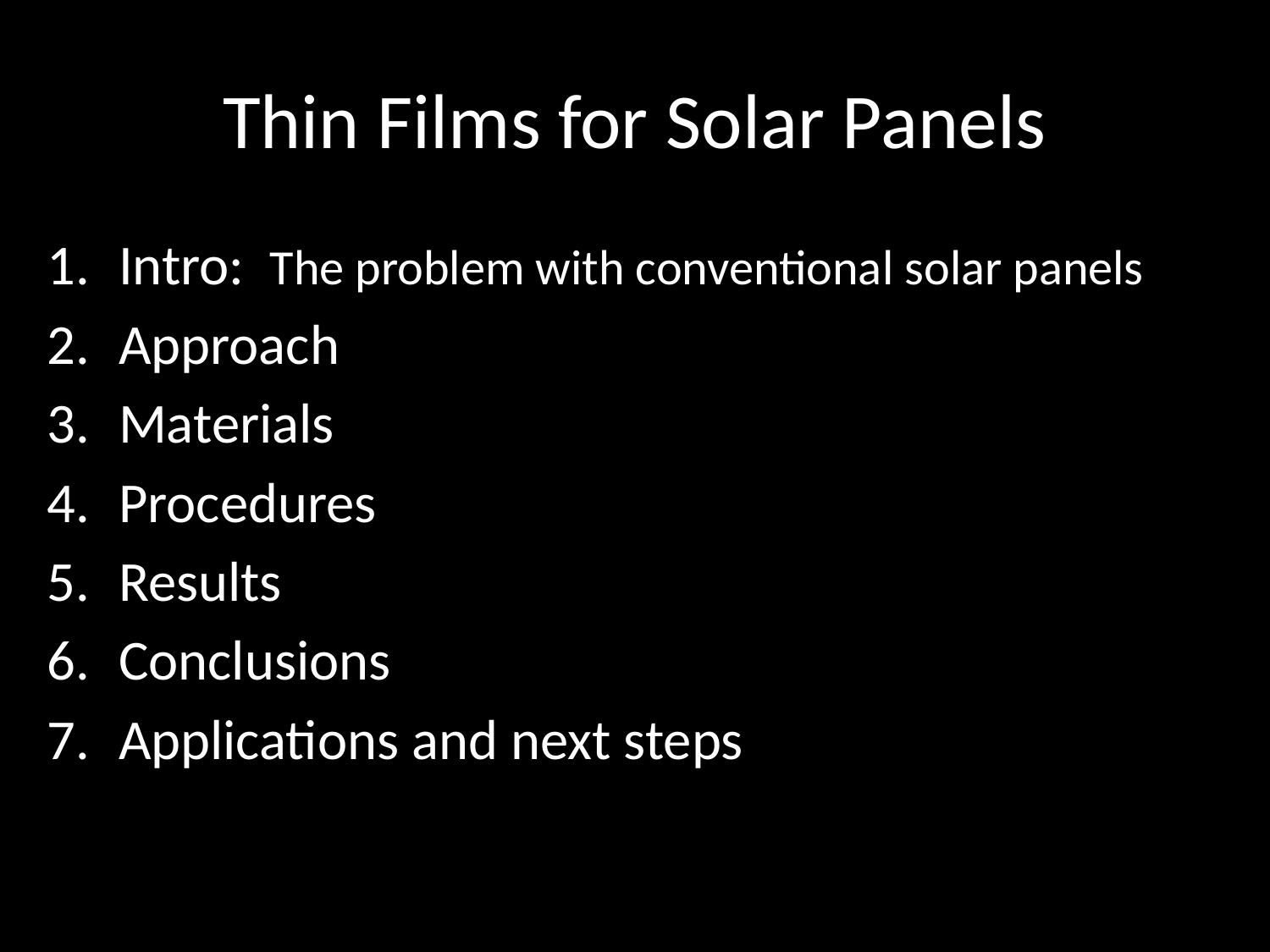

# Thin Films for Solar Panels
Intro:  The problem with conventional solar panels
Approach
Materials
Procedures
Results
Conclusions
Applications and next steps